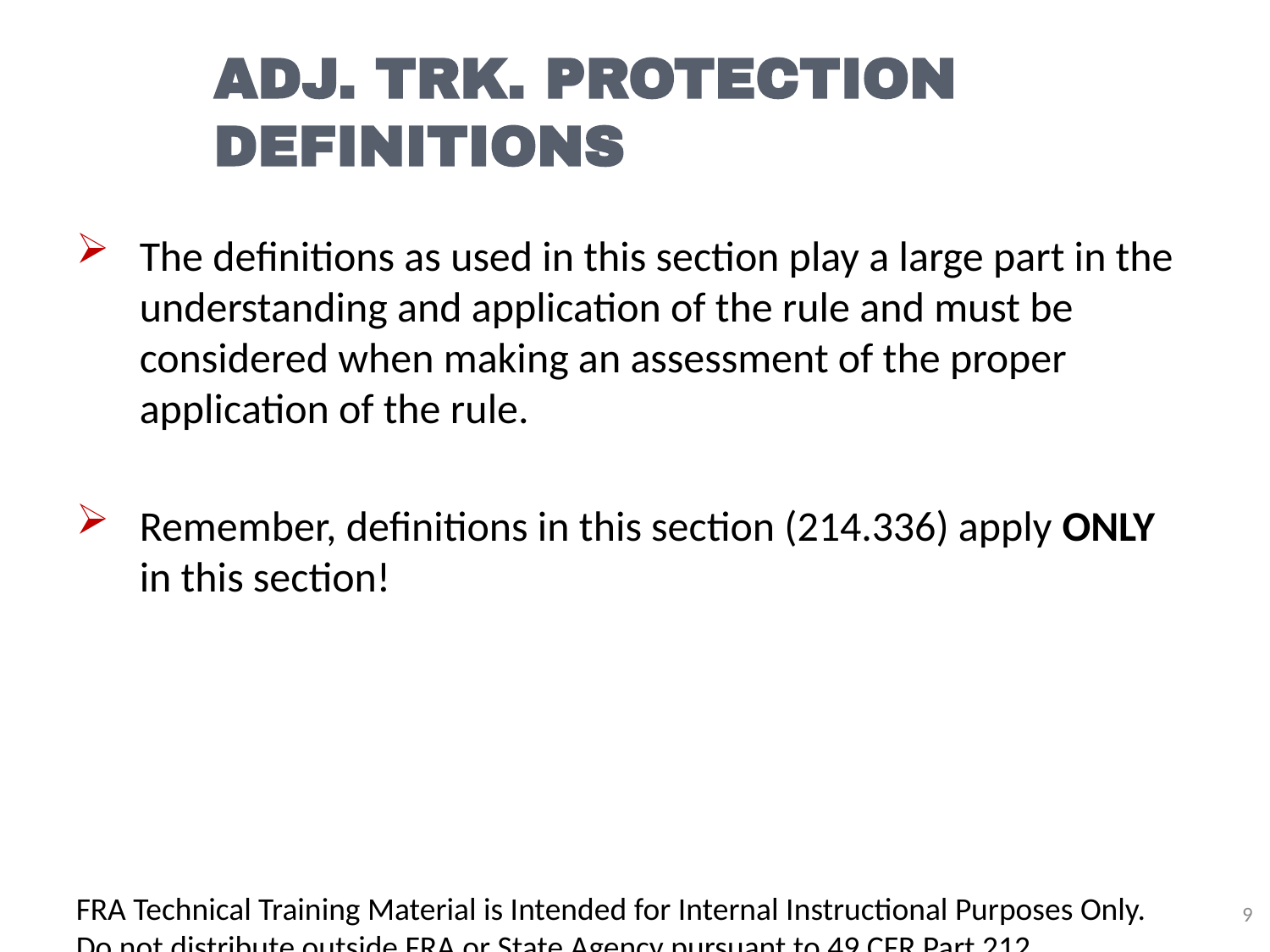

# Adj. Trk. Protection Definitions
The definitions as used in this section play a large part in the understanding and application of the rule and must be considered when making an assessment of the proper application of the rule.

Remember, definitions in this section (214.336) apply ONLY in this section!
FRA Technical Training Material is Intended for Internal Instructional Purposes Only.
Do not distribute outside FRA or State Agency pursuant to 49 CFR Part 212.
9